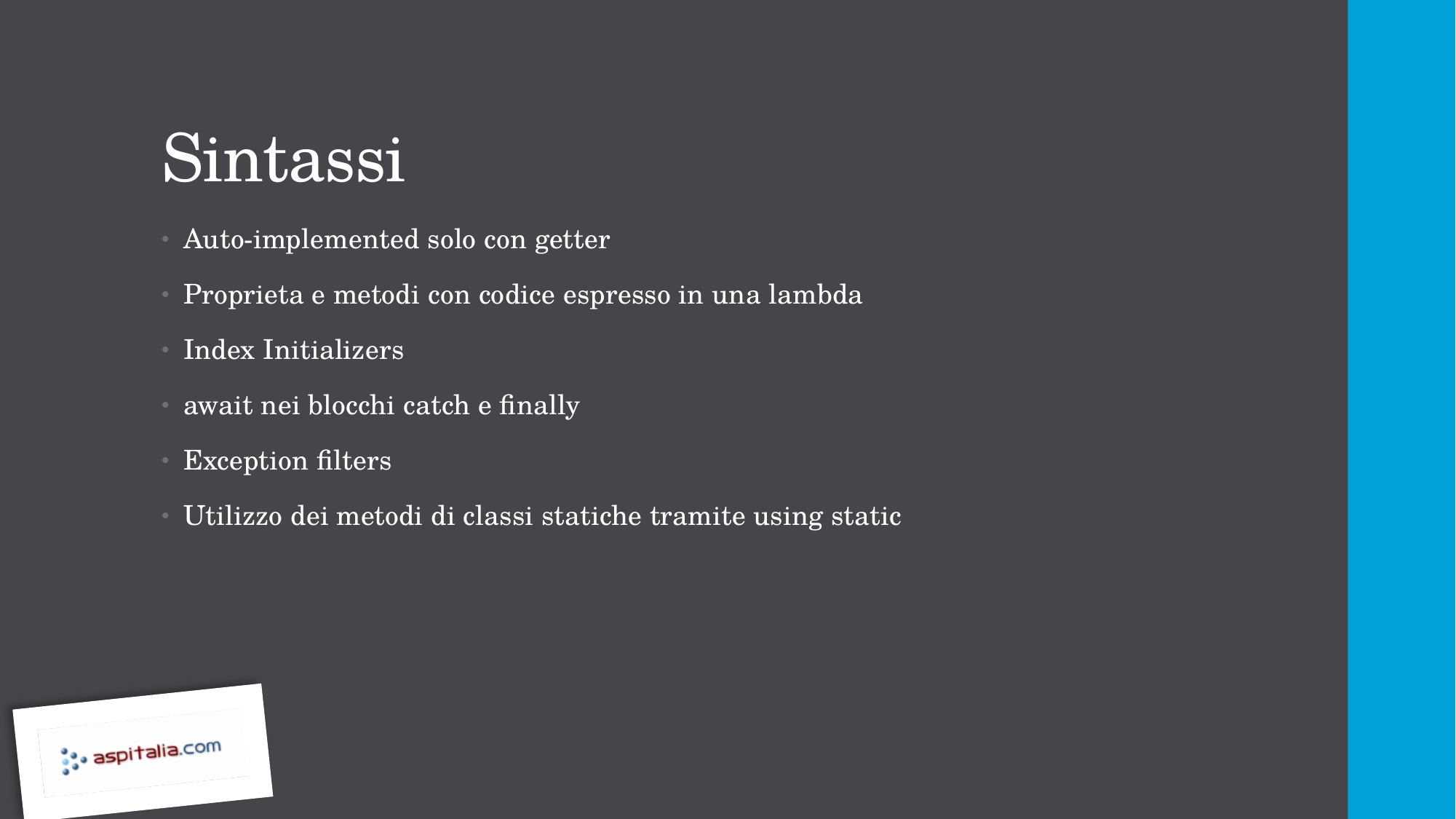

# Sintassi
Auto-implemented solo con getter
Proprieta e metodi con codice espresso in una lambda
Index Initializers
await nei blocchi catch e finally
Exception filters
Utilizzo dei metodi di classi statiche tramite using static